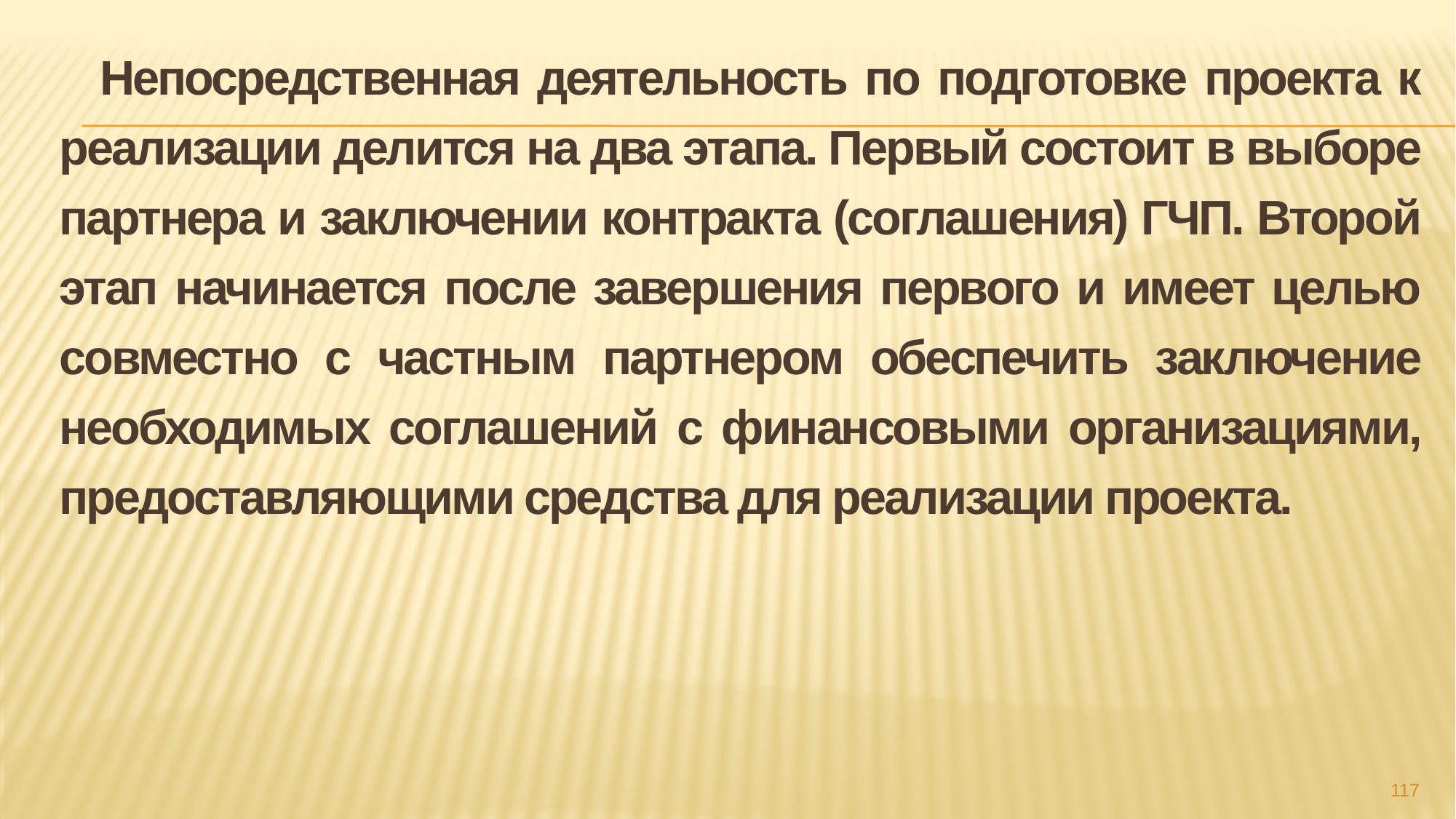

Непосредственная деятельность по подготовке проекта к реализации делится на два этапа. Первый состоит в выборе партнера и заключении контракта (соглашения) ГЧП. Второй этап начинается после завершения первого и имеет целью совместно с частным партнером обеспечить заключение необходимых соглашений с финансовыми организациями, предоставляющими средства для реализации проекта.
#
117